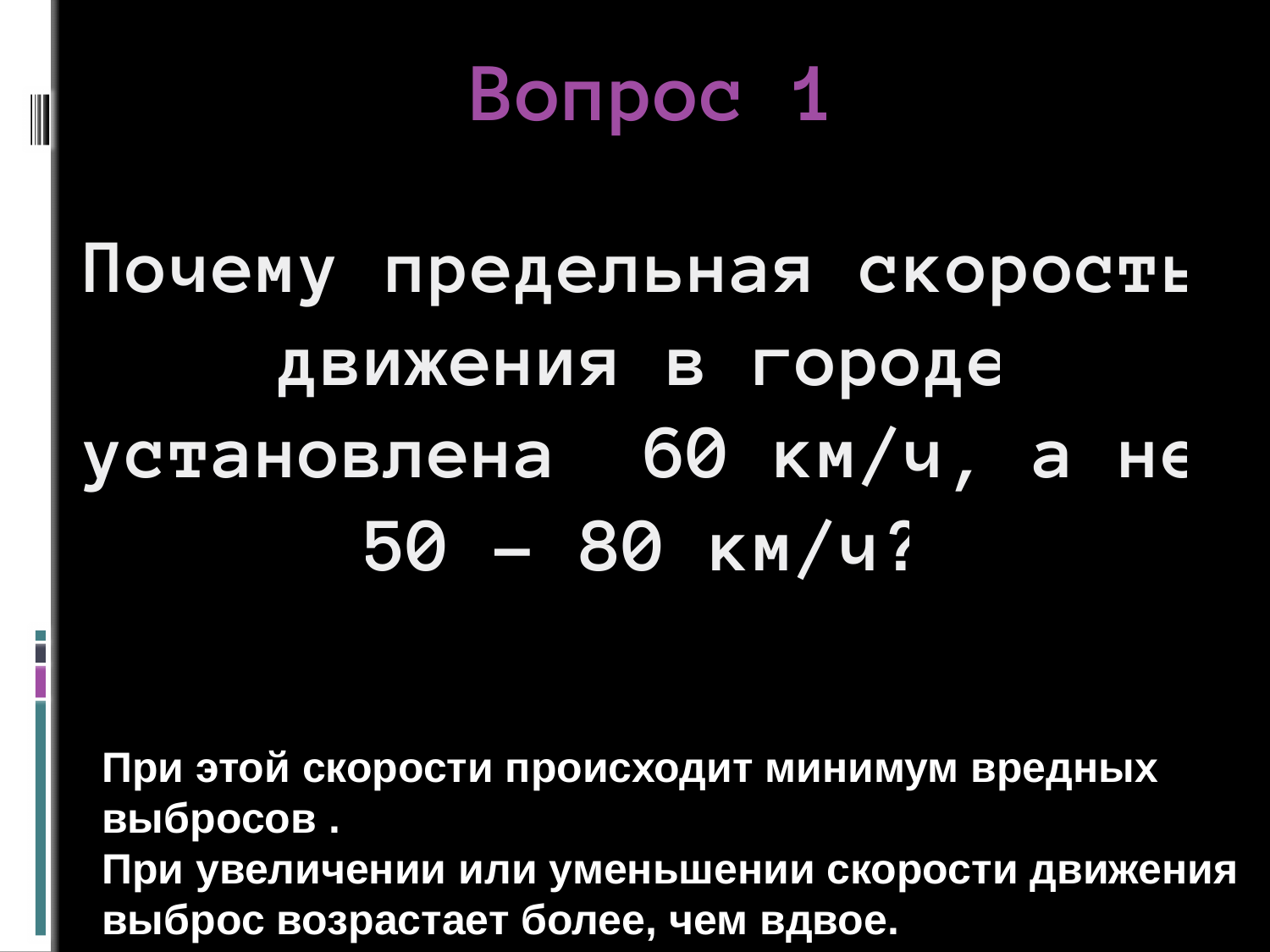

# Вопрос 1
Почему предельная скорость движения в городе установлена  60 км/ч, а не 50 – 80 км/ч?
При этой скорости происходит минимум вредных выбросов .
При увеличении или уменьшении скорости движения выброс возрастает более, чем вдвое.